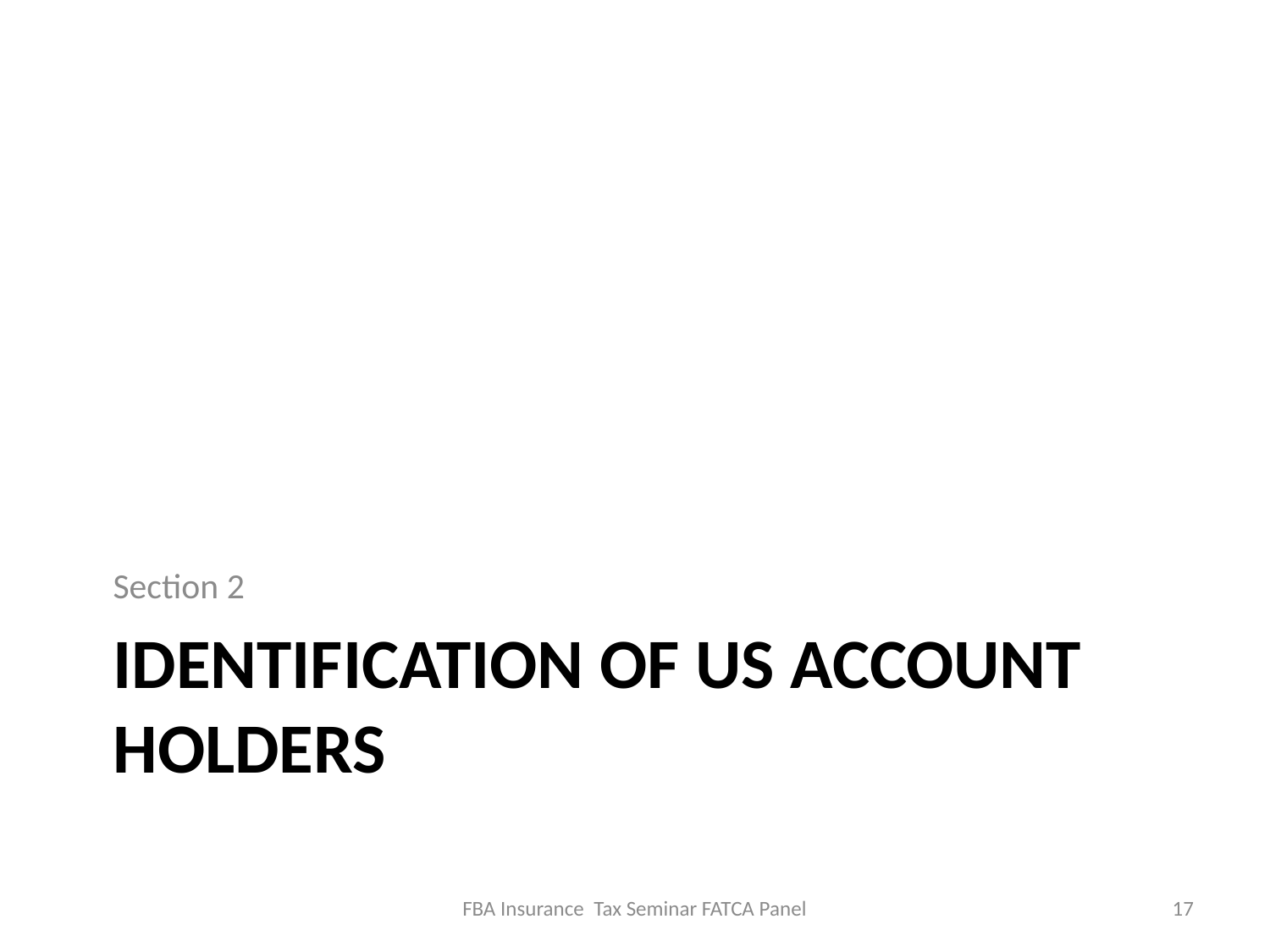

Section 2
# Identification of US Account Holders
FBA Insurance  Tax Seminar FATCA Panel
17